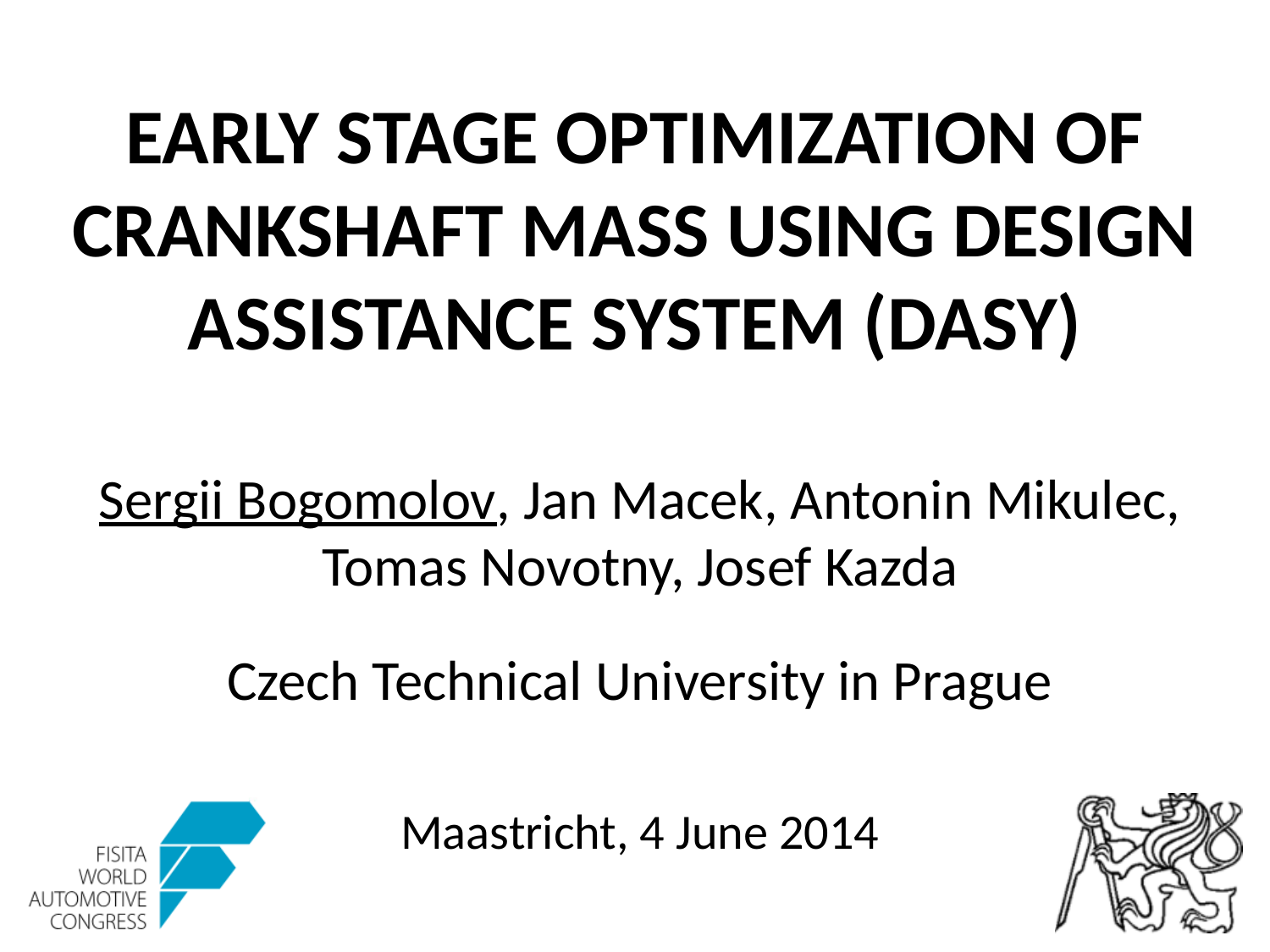

# EARLY STAGE OPTIMIZATION OF CRANKSHAFT MASS USING DESIGN ASSISTANCE SYSTEM (DASY)
Sergii Bogomolov, Jan Macek, Antonin Mikulec, Tomas Novotny, Josef Kazda

Czech Technical University in Prague

Maastricht, 4 June 2014